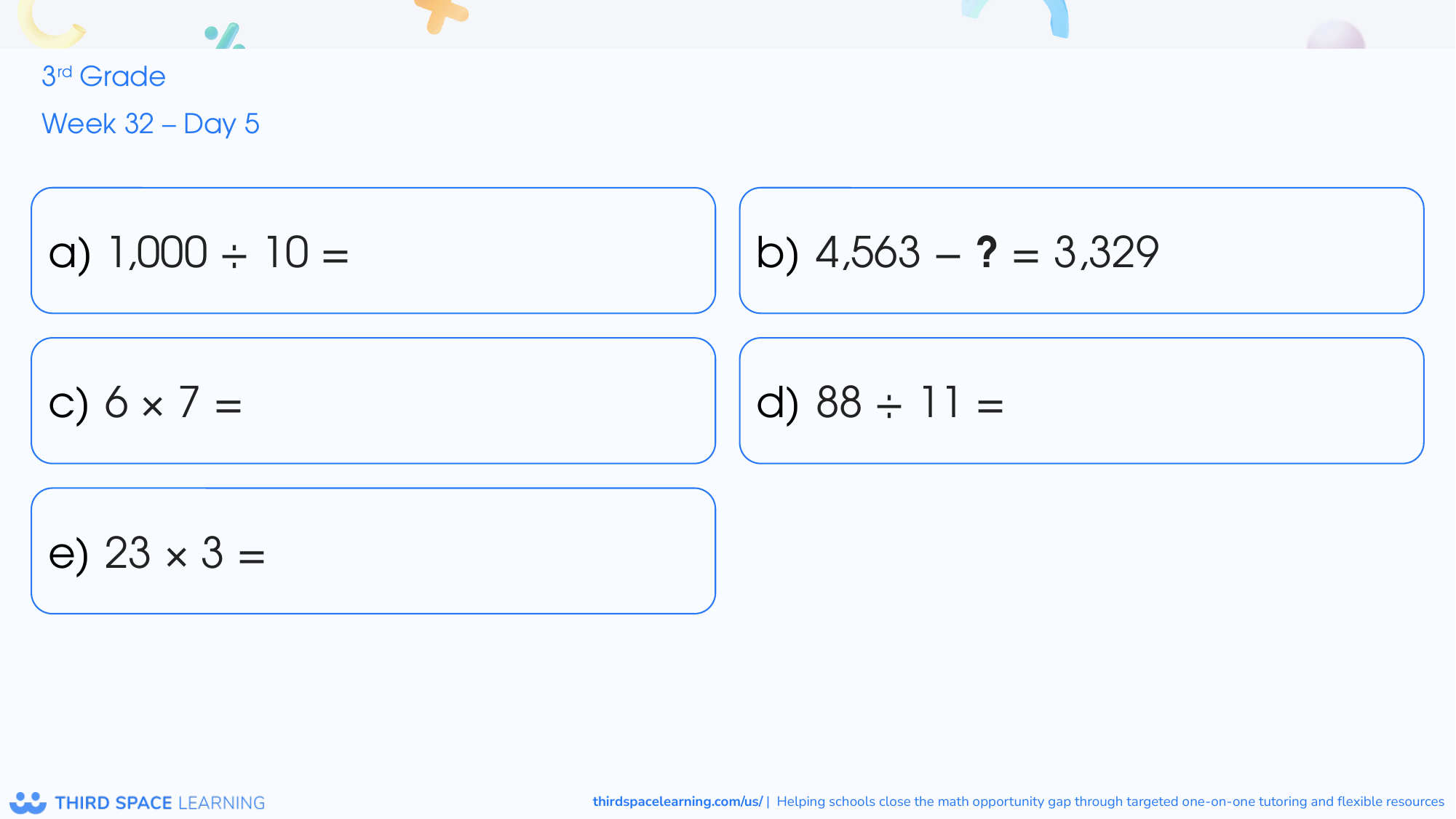

3rd Grade
Week 32 – Day 5
1,000 ÷ 10 =
4,563 − ? = 3,329
6 × 7 =
88 ÷ 11 =
23 × 3 =